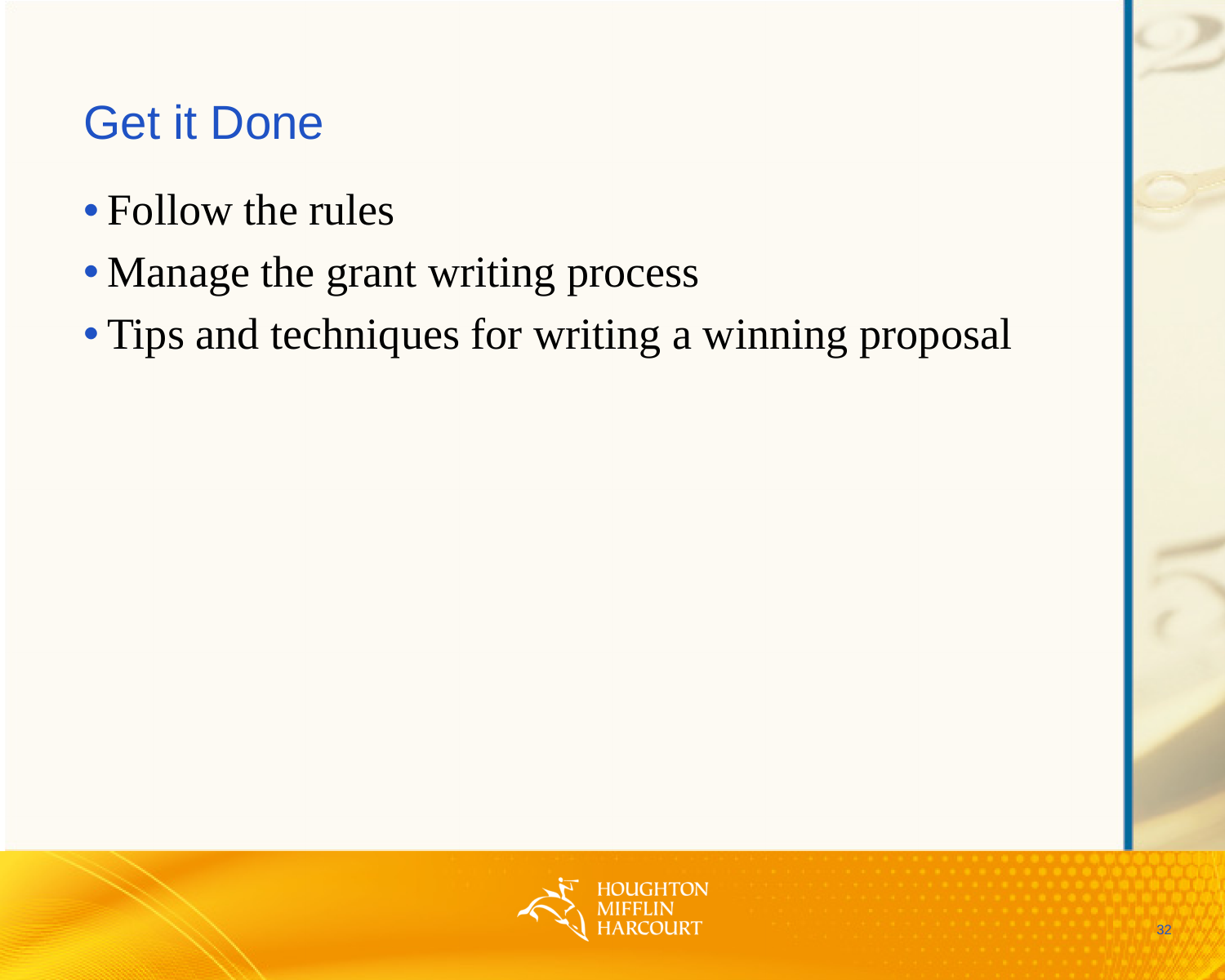

Follow the rules
Manage the grant writing process
Tips and techniques for writing a winning proposal

# Get it Done
32